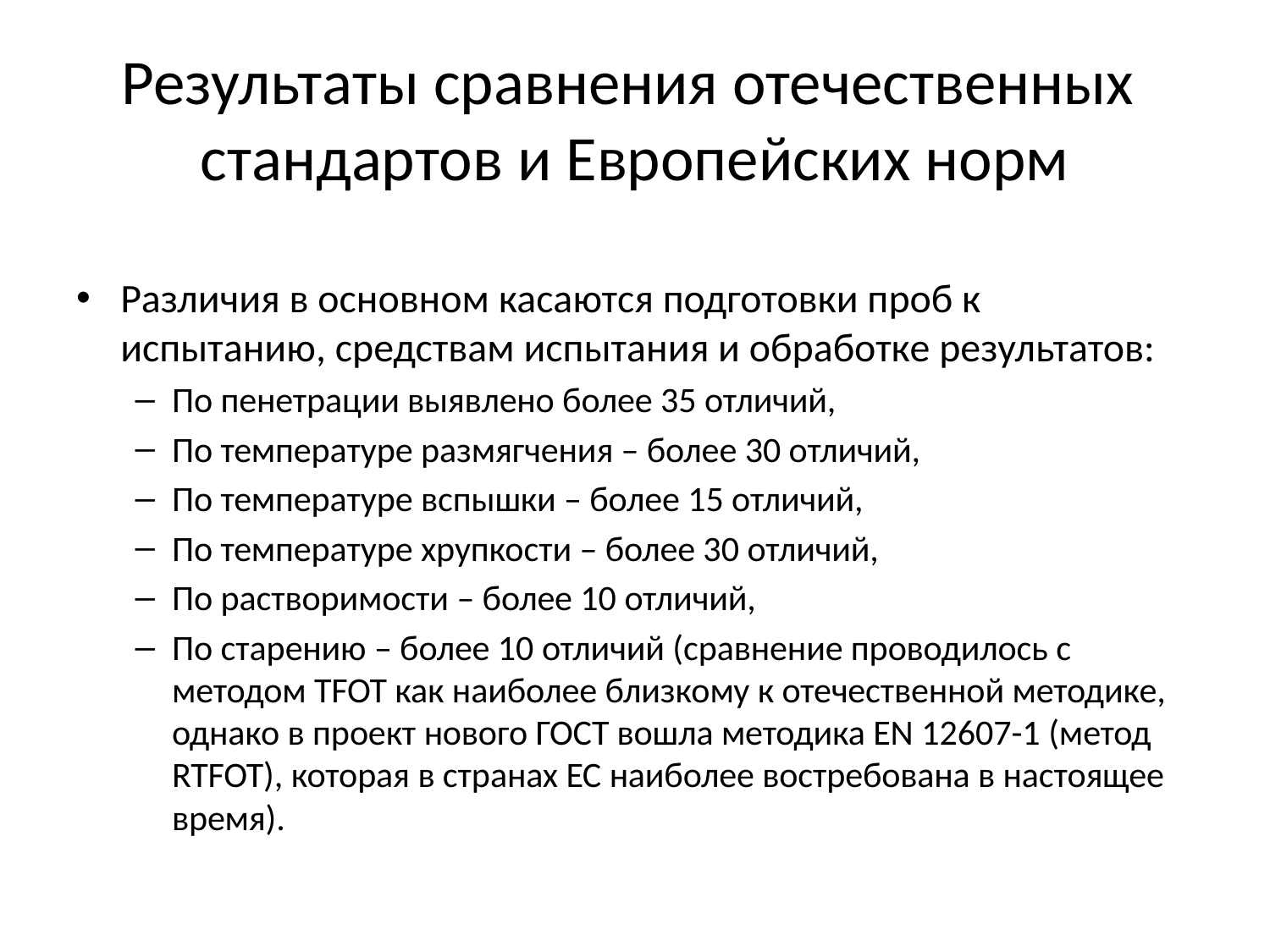

# Результаты сравнения отечественных  стандартов и Европейских норм
Различия в основном касаются подготовки проб к испытанию, средствам испытания и обработке результатов:
По пенетрации выявлено более 35 отличий,
По температуре размягчения – более 30 отличий,
По температуре вспышки – более 15 отличий,
По температуре хрупкости – более 30 отличий,
По растворимости – более 10 отличий,
По старению – более 10 отличий (сравнение проводилось с методом TFOT как наиболее близкому к отечественной методике, однако в проект нового ГОСТ вошла методика EN 12607-1 (метод RTFOT), которая в странах ЕС наиболее востребована в настоящее время).